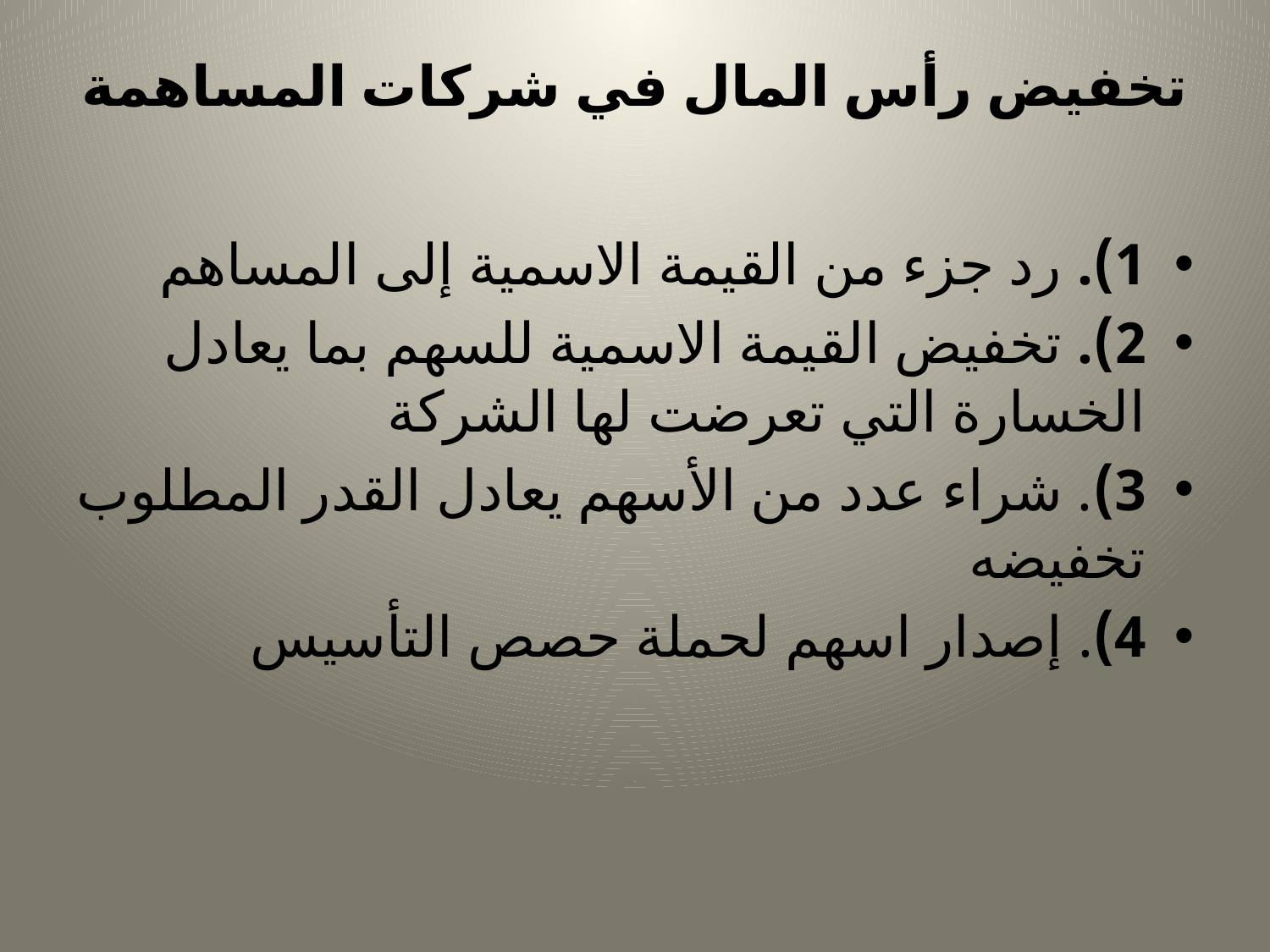

# تخفيض رأس المال في شركات المساهمة
1). رد جزء من القيمة الاسمية إلى المساهم
2). تخفيض القيمة الاسمية للسهم بما يعادل الخسارة التي تعرضت لها الشركة
3). شراء عدد من الأسهم يعادل القدر المطلوب تخفيضه
4). إصدار اسهم لحملة حصص التأسيس